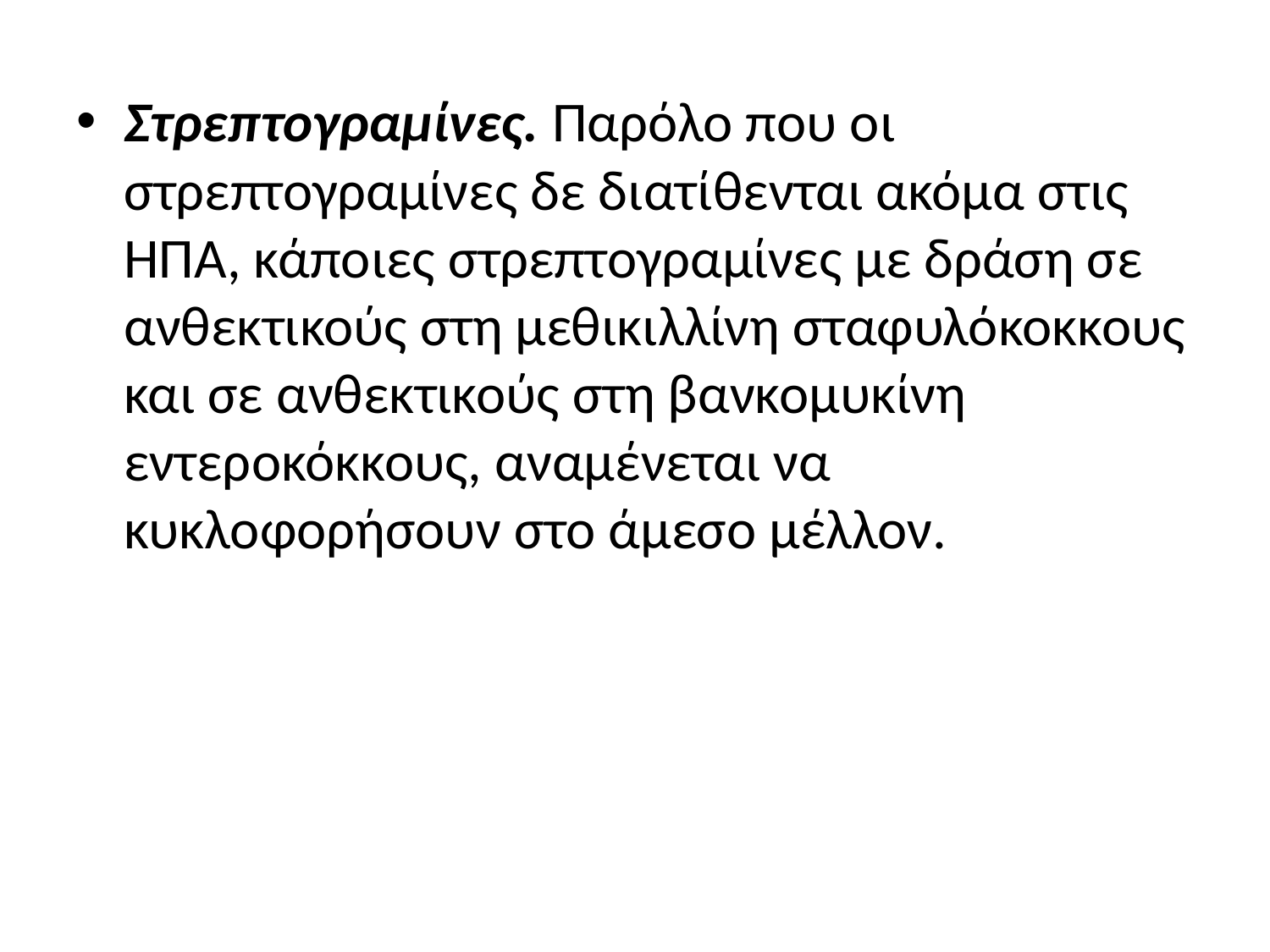

Στρεπτογραμίνες. Παρόλο που οι στρεπτογραμίνες δε διατί­θενται ακόμα στις ΗΠΑ, κάποιες στρεπτογραμίνες με δράση σε ανθεκτικούς στη μεθικιλλίνη σταφυλόκοκκους και σε ανθεκτικούς στη βανκομυκίνη εντεροκόκκους, αναμένεται να κυκλοφορήσουν στο άμεσο μέλλον.